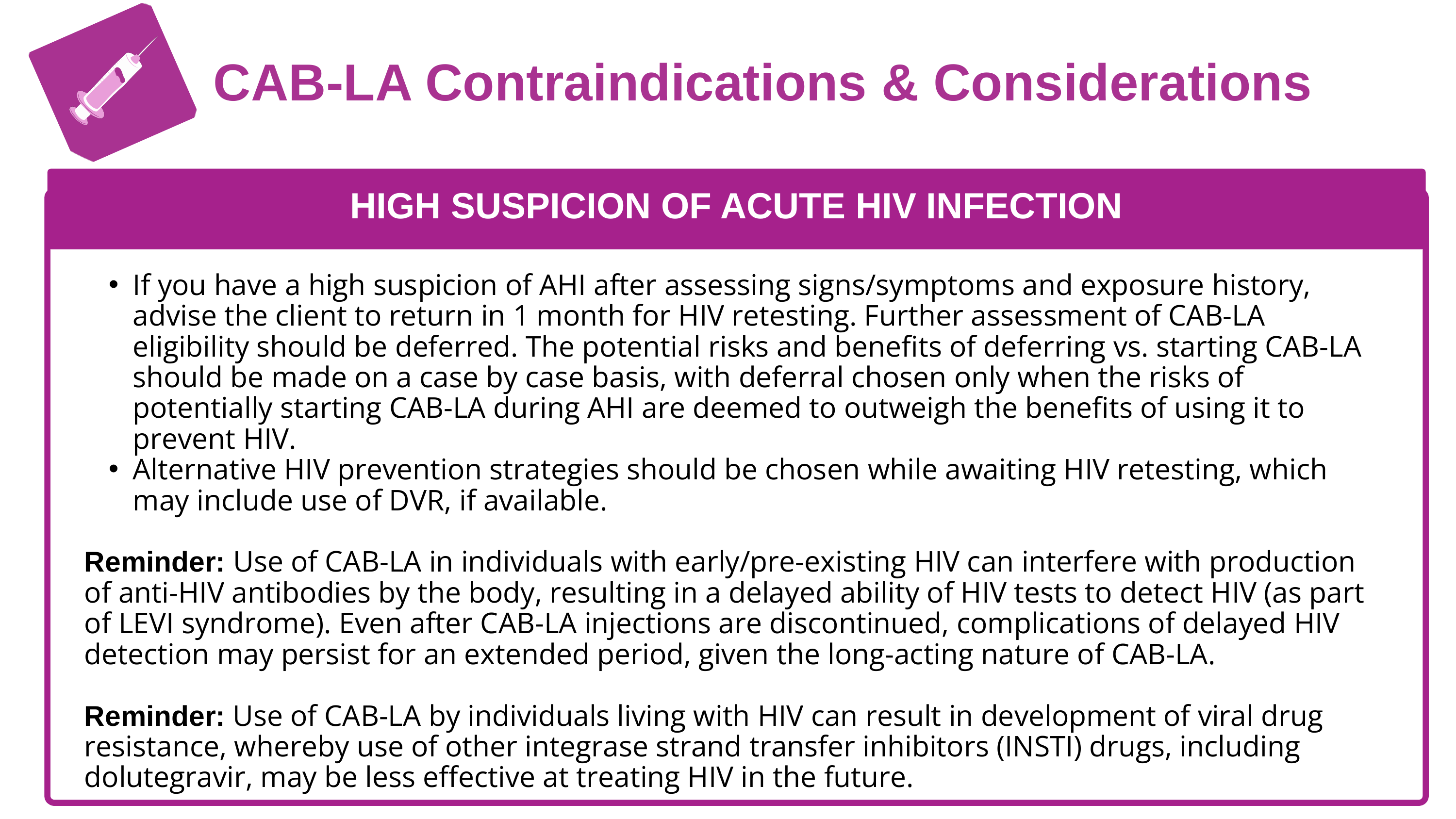

C
CAB-LA Contraindications & Considerations

HIGH SUSPICION OF ACUTE HIV INFECTION

If you have a high suspicion of AHI after assessing signs/symptoms and exposure history, advise the client to return in 1 month for HIV retesting. Further assessment of CAB-LA eligibility should be deferred. The potential risks and benefits of deferring vs. starting CAB-LA should be made on a case by case basis, with deferral chosen only when the risks of potentially starting CAB-LA during AHI are deemed to outweigh the benefits of using it to prevent HIV.
Alternative HIV prevention strategies should be chosen while awaiting HIV retesting, which may include use of DVR, if available.

Reminder: Use of CAB-LA in individuals with early/pre-existing HIV can interfere with production of anti-HIV antibodies by the body, resulting in a delayed ability of HIV tests to detect HIV (as part of LEVI syndrome). Even after CAB-LA injections are discontinued, complications of delayed HIV detection may persist for an extended period, given the long-acting nature of CAB-LA.

Reminder: Use of CAB-LA by individuals living with HIV can result in development of viral drug resistance, whereby use of other integrase strand transfer inhibitors (INSTI) drugs, including dolutegravir, may be less effective at treating HIV in the future.